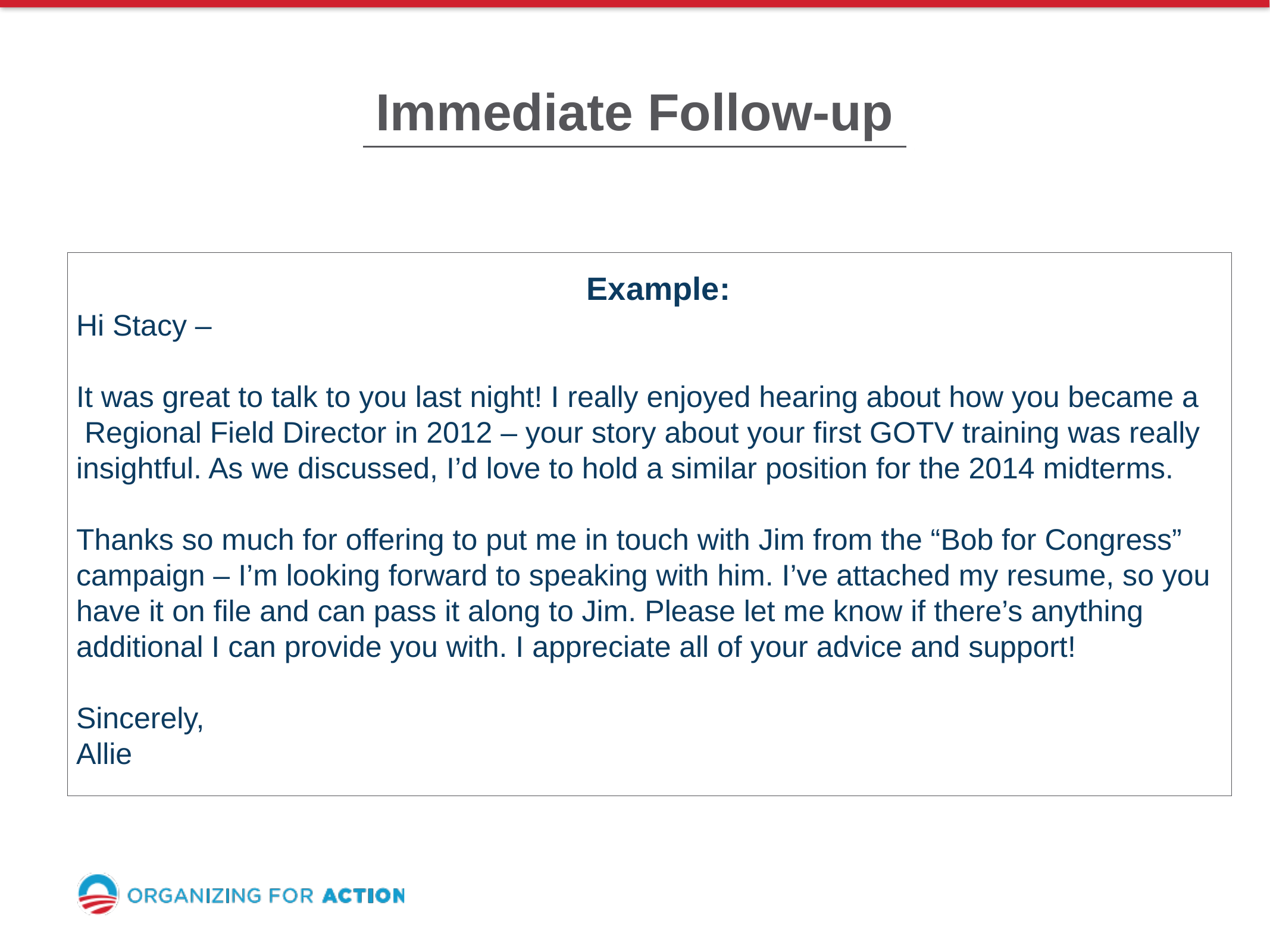

Immediate Follow-up

  Don’t:
Send impatient requests
“Last night you said you’d put me in touch with Jim at Enroll America. I haven’t heard from him – have you reached out yet?”
Use an informal tone

  Do:
Send a thank-you email within 2 days of your meeting
If it’s relevant, attach your resume
Add the contact to your LinkedIn network

  Example:
Hi Stacy –

It was great to talk to you last night! I really enjoyed hearing about how you became a    Regional Field Director in 2012 – your story about your first GOTV training was really insightful. As we discussed, I’d love to hold a similar position for the 2014 midterms.

Thanks so much for offering to put me in touch with Jim from the “Bob for Congress” campaign – I’m looking forward to speaking with him. I’ve attached my resume, so you have it on file and can pass it along to Jim. Please let me know if there’s anything additional I can provide you with. I appreciate all of your advice and support!
Sincerely,
Allie